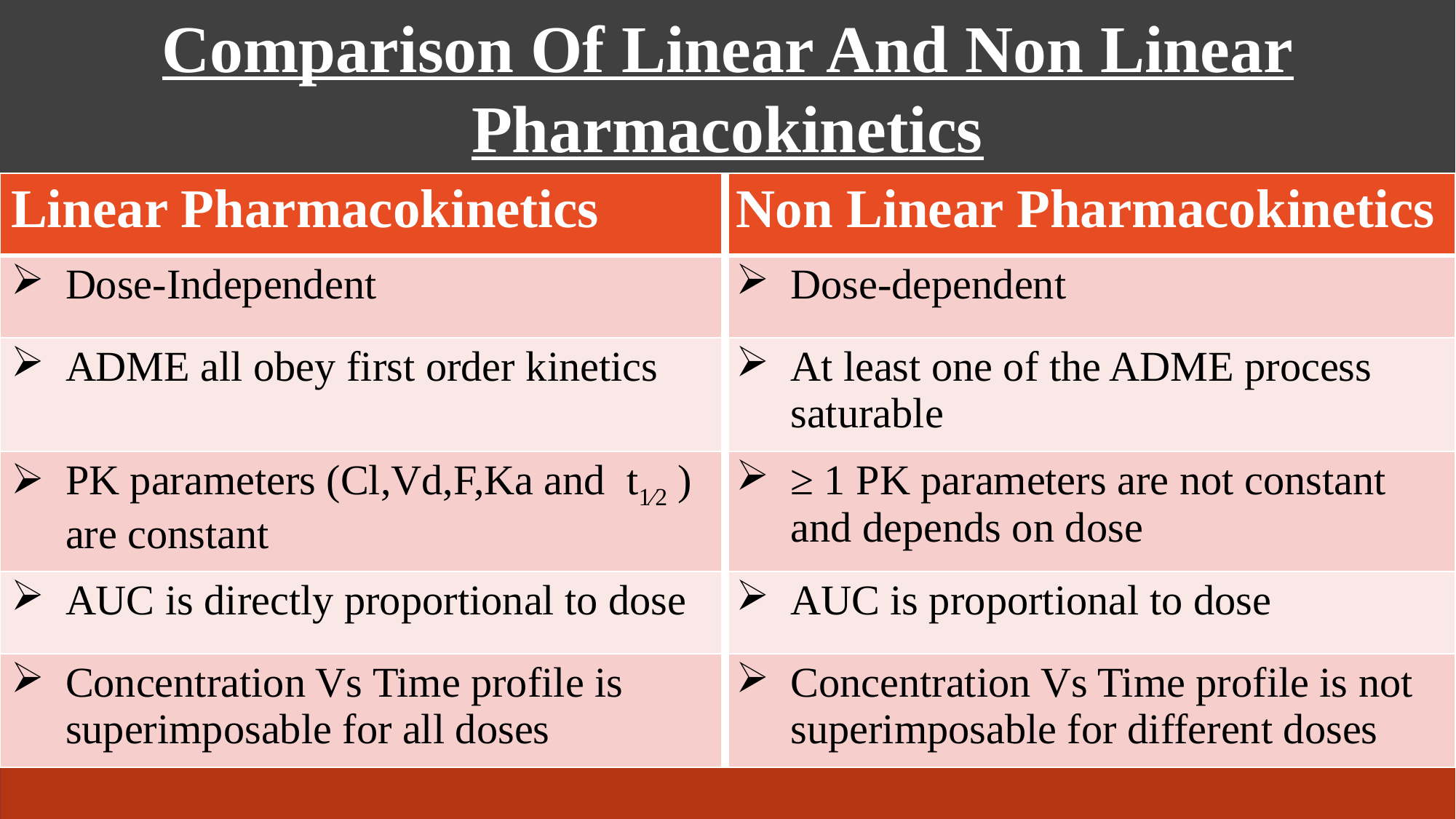

Comparison Of Linear And Non Linear Pharmacokinetics
| Linear Pharmacokinetics | Non Linear Pharmacokinetics |
| --- | --- |
| Dose-Independent | Dose-dependent |
| ADME all obey first order kinetics | At least one of the ADME process saturable |
| PK parameters (Cl,Vd,F,Ka and  t1⁄2 ) are constant | ≥ 1 PK parameters are not constant and depends on dose |
| AUC is directly proportional to dose | AUC is proportional to dose |
| Concentration Vs Time profile is superimposable for all doses | Concentration Vs Time profile is not superimposable for different doses |